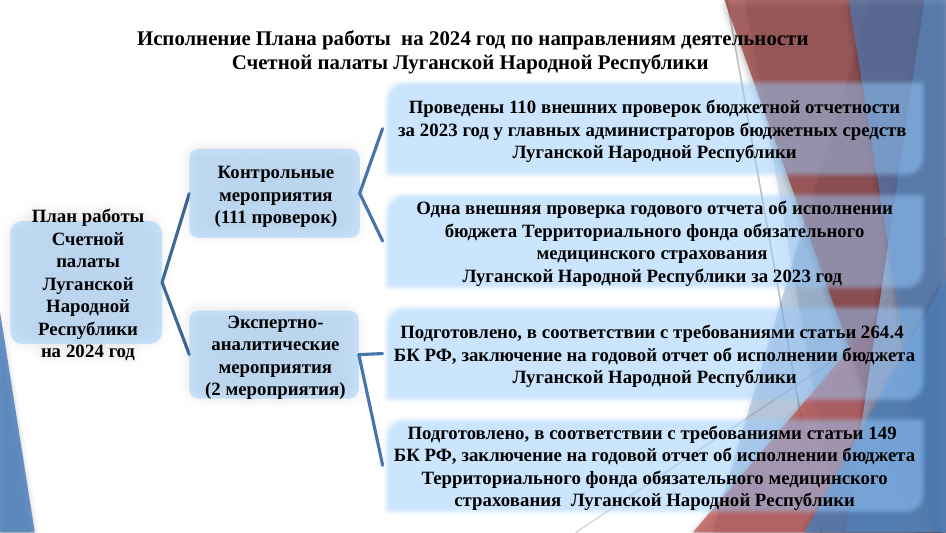

Исполнение Плана работы  на 2024 год по направлениям деятельности
Счетной палаты Луганской Народной Республики
План работы
Счетной палаты
Луганской Народной Республики
на 2024 год

Контрольные мероприятия
(111 проверок)

Проведены 110 внешних проверок бюджетной отчетности
за 2023 год у главных администраторов бюджетных средств  Луганской Народной Республики

Одна внешняя проверка годового отчета об исполнении бюджета Территориального фонда обязательного медицинского страхования
Луганской Народной Республики за 2023 год

Экспертно-аналитические мероприятия
(2 мероприятия)

Подготовлено, в соответствии с требованиями статьи 264.4
БК РФ, заключение на годовой отчет об исполнении бюджета Луганской Народной Республики

Подготовлено, в соответствии с требованиями статьи 149
БК РФ, заключение на годовой отчет об исполнении бюджета Территориального фонда обязательного медицинского страхования  Луганской Народной Республики